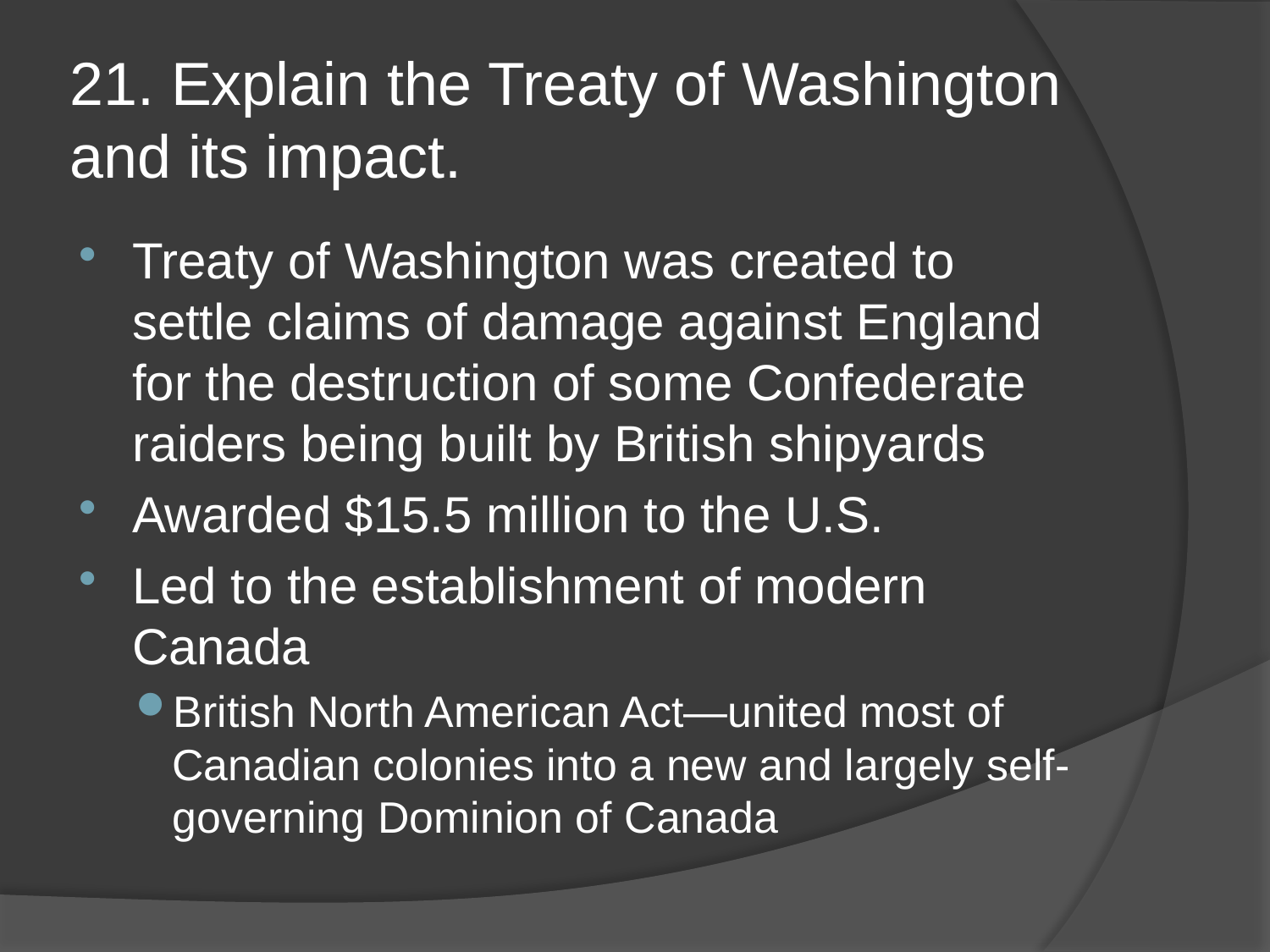

# 21. Explain the Treaty of Washington and its impact.
Treaty of Washington was created to settle claims of damage against England for the destruction of some Confederate raiders being built by British shipyards
Awarded $15.5 million to the U.S.
Led to the establishment of modern Canada
British North American Act—united most of Canadian colonies into a new and largely self-governing Dominion of Canada